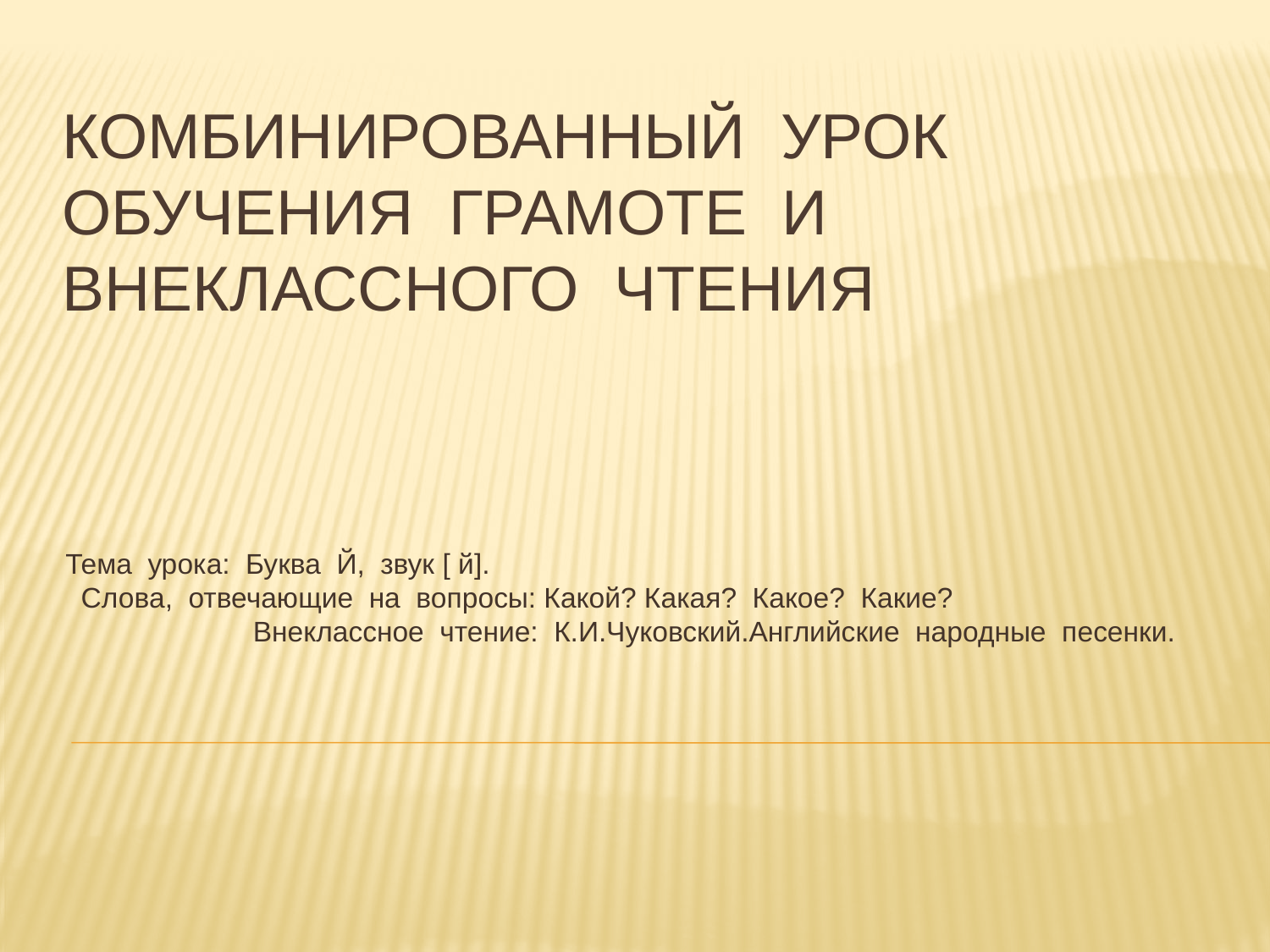

# Комбинированный  урок  обучения  грамоте  и  внеклассного  чтения
Тема  урока:  Буква  Й,  звук [ й].                                                                                               Слова,  отвечающие  на  вопросы: Какой? Какая?  Какое?  Какие?                                                          Внеклассное  чтение:  К.И.Чуковский.Английские  народные  песенки.